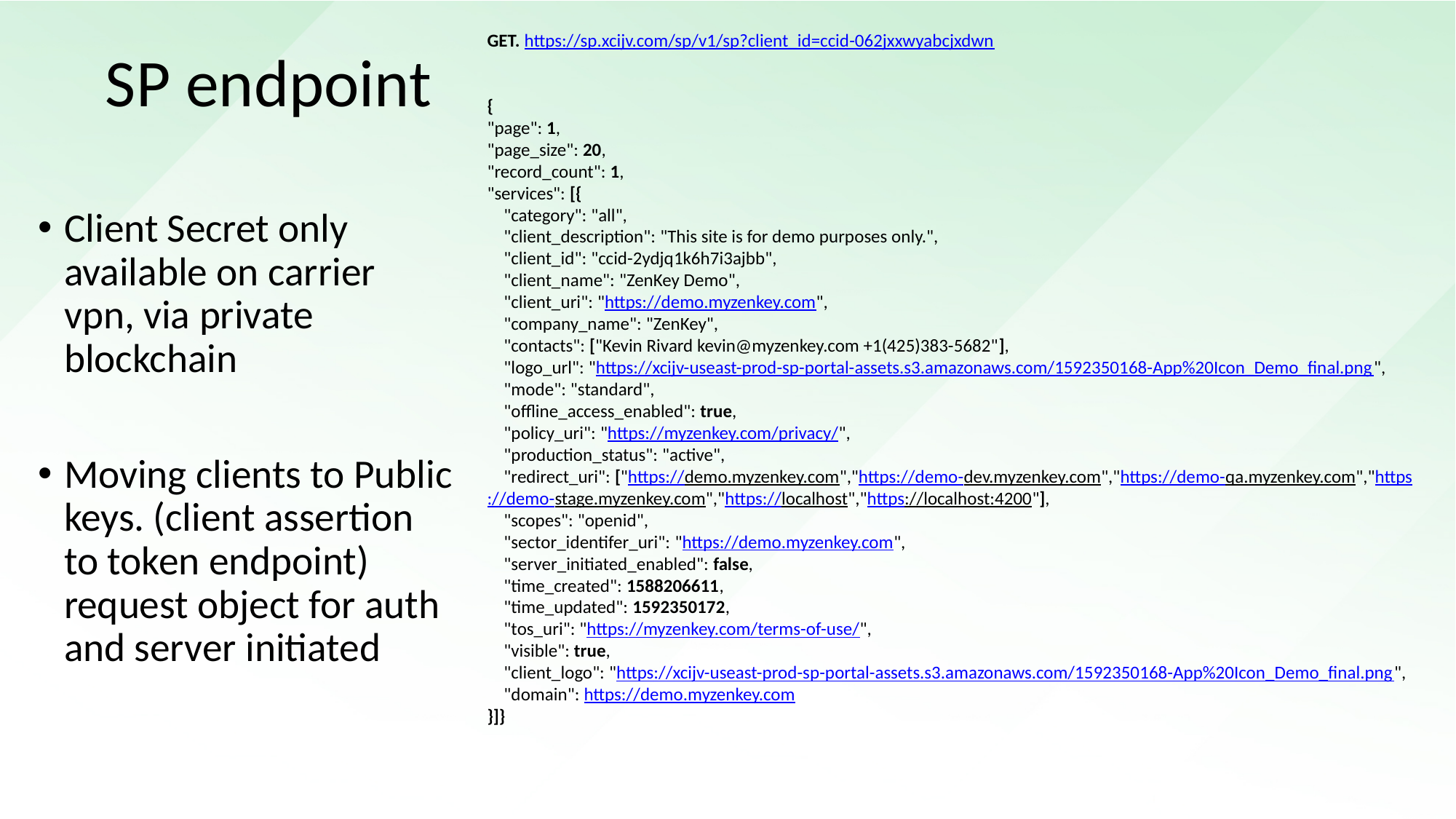

GET. https://sp.xcijv.com/sp/v1/sp?client_id=ccid-062jxxwyabcjxdwn

{
"page": 1,
"page_size": 20,
"record_count": 1,
"services": [{
    "category": "all",
    "client_description": "This site is for demo purposes only.",
    "client_id": "ccid-2ydjq1k6h7i3ajbb",
    "client_name": "ZenKey Demo",
    "client_uri": "https://demo.myzenkey.com",
    "company_name": "ZenKey",
    "contacts": ["Kevin Rivard kevin@myzenkey.com +1(425)383-5682"],
    "logo_url": "https://xcijv-useast-prod-sp-portal-assets.s3.amazonaws.com/1592350168-App%20Icon_Demo_final.png",
    "mode": "standard",
    "offline_access_enabled": true,
    "policy_uri": "https://myzenkey.com/privacy/",
    "production_status": "active",
    "redirect_uri": ["https://demo.myzenkey.com","https://demo-dev.myzenkey.com","https://demo-qa.myzenkey.com","https://demo-stage.myzenkey.com","https://localhost","https://localhost:4200"],
    "scopes": "openid",
    "sector_identifer_uri": "https://demo.myzenkey.com",
    "server_initiated_enabled": false,
    "time_created": 1588206611,
    "time_updated": 1592350172,
    "tos_uri": "https://myzenkey.com/terms-of-use/",
    "visible": true,
    "client_logo": "https://xcijv-useast-prod-sp-portal-assets.s3.amazonaws.com/1592350168-App%20Icon_Demo_final.png",
    "domain": https://demo.myzenkey.com
}]}
# SP endpoint
Client Secret only available on carrier vpn, via private blockchain

Moving clients to Public keys. (client assertion to token endpoint) request object for auth and server initiated